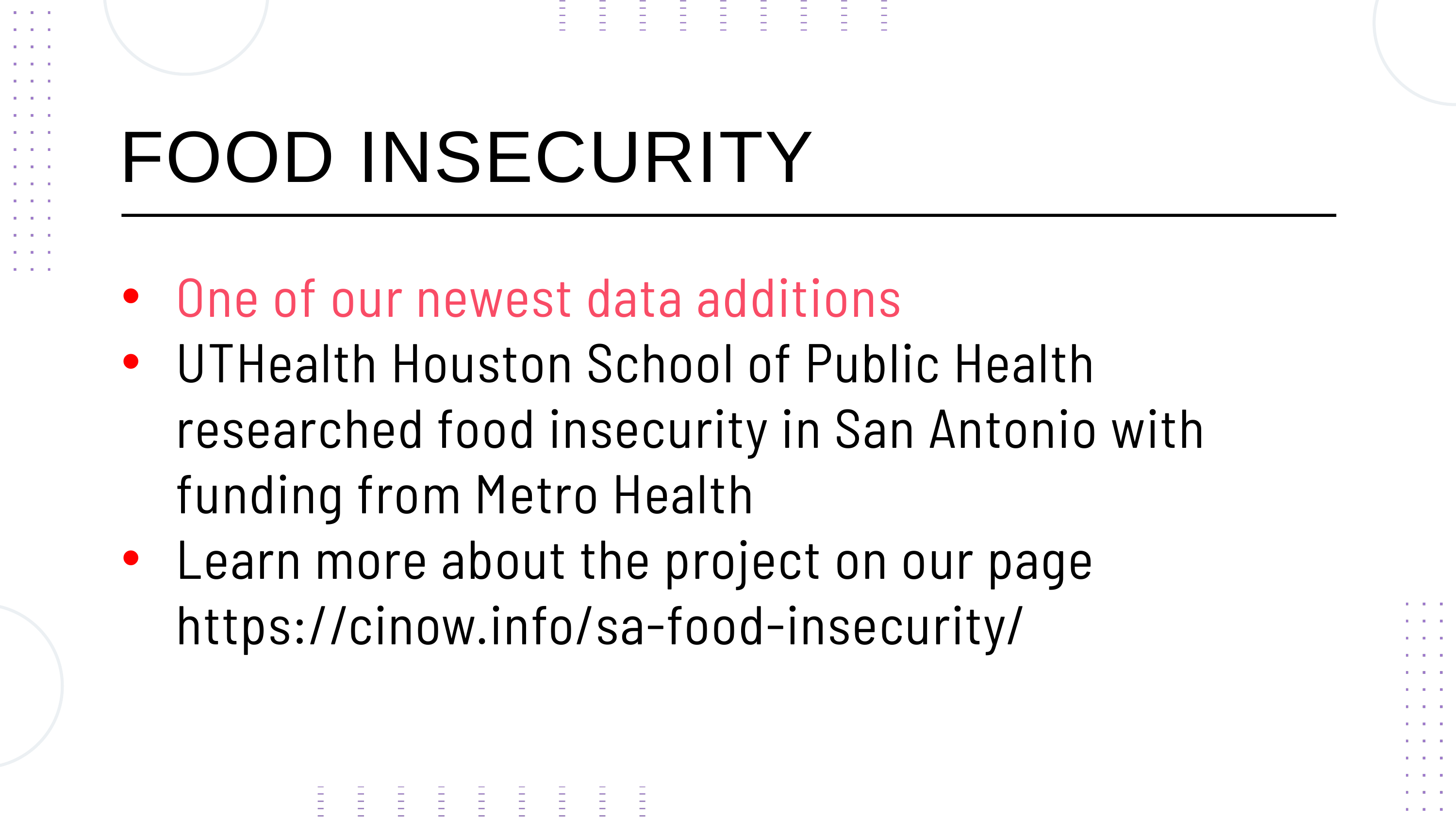

FOOD INSECURITY

One of our newest data additions
UTHealth Houston School of Public Health researched food insecurity in San Antonio with funding from Metro Health
Learn more about the project on our page https://cinow.info/sa-food-insecurity/